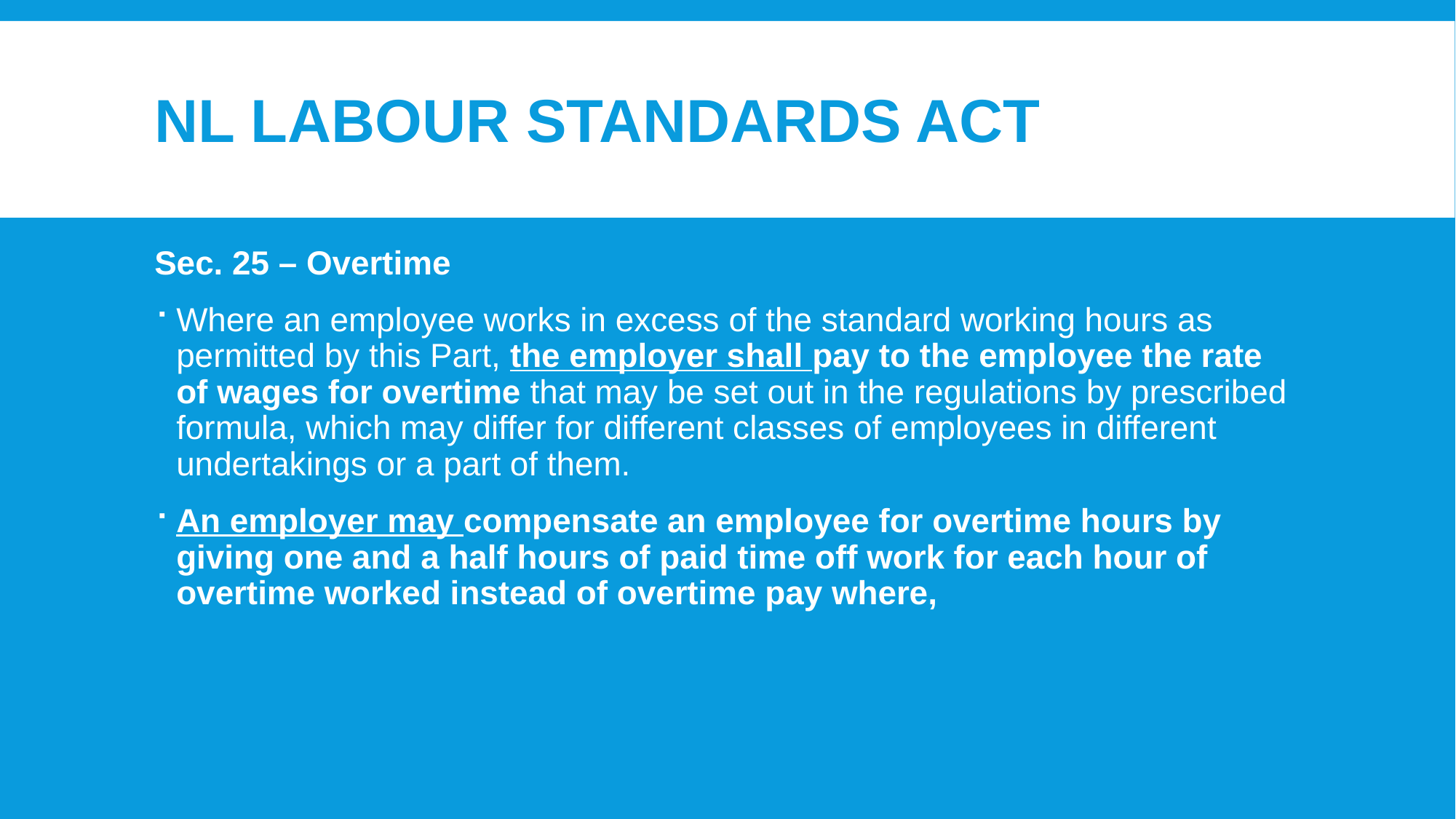

# NL Labour Standards Act
Sec. 25 – Overtime
Where an employee works in excess of the standard working hours as permitted by this Part, the employer shall pay to the employee the rate of wages for overtime that may be set out in the regulations by prescribed formula, which may differ for different classes of employees in different undertakings or a part of them.
An employer may compensate an employee for overtime hours by giving one and a half hours of paid time off work for each hour of overtime worked instead of overtime pay where,